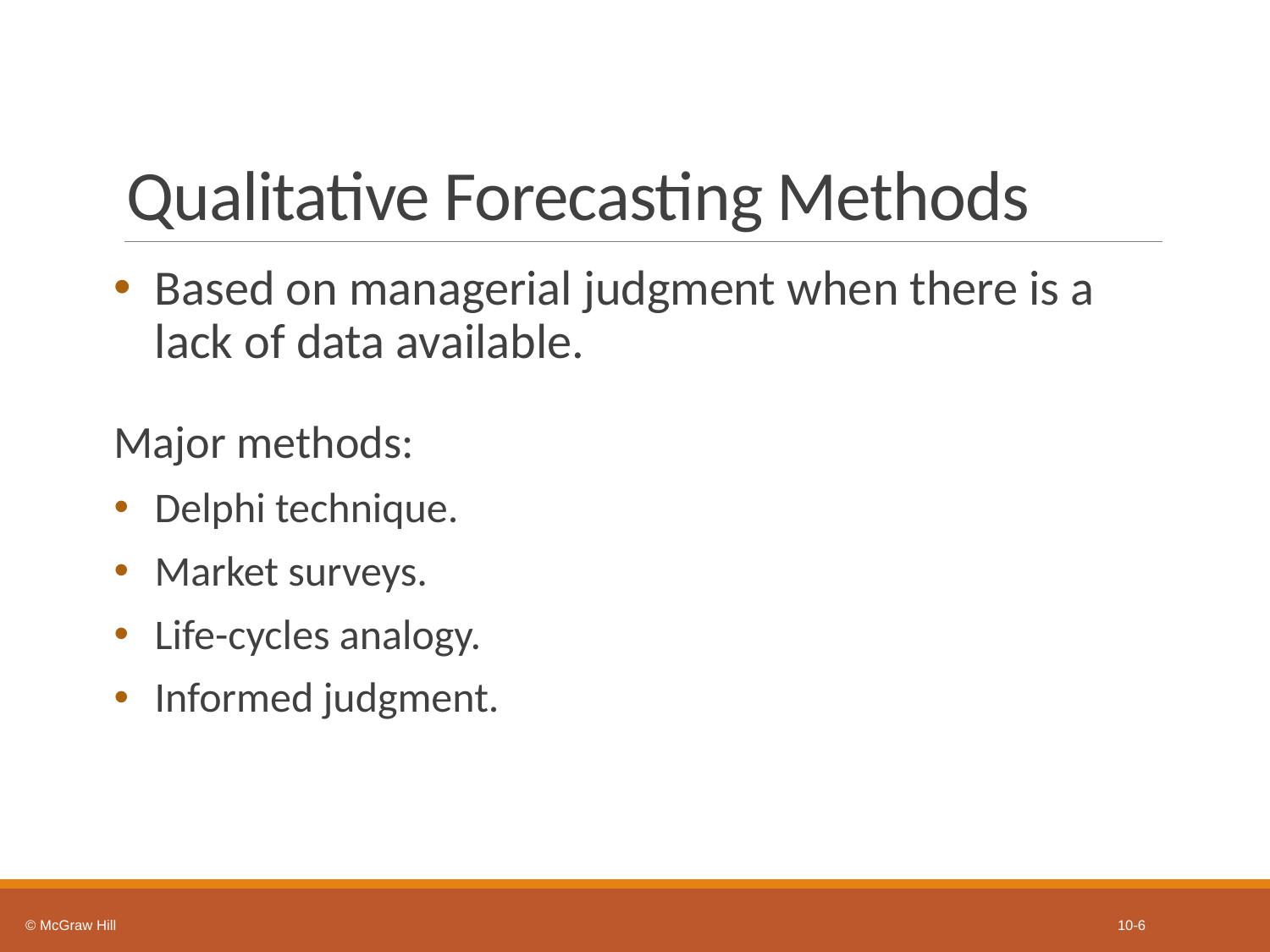

# Qualitative Forecasting Methods
Based on managerial judgment when there is a lack of data available.
Major methods:
Delphi technique.
Market surveys.
Life-cycles analogy.
Informed judgment.